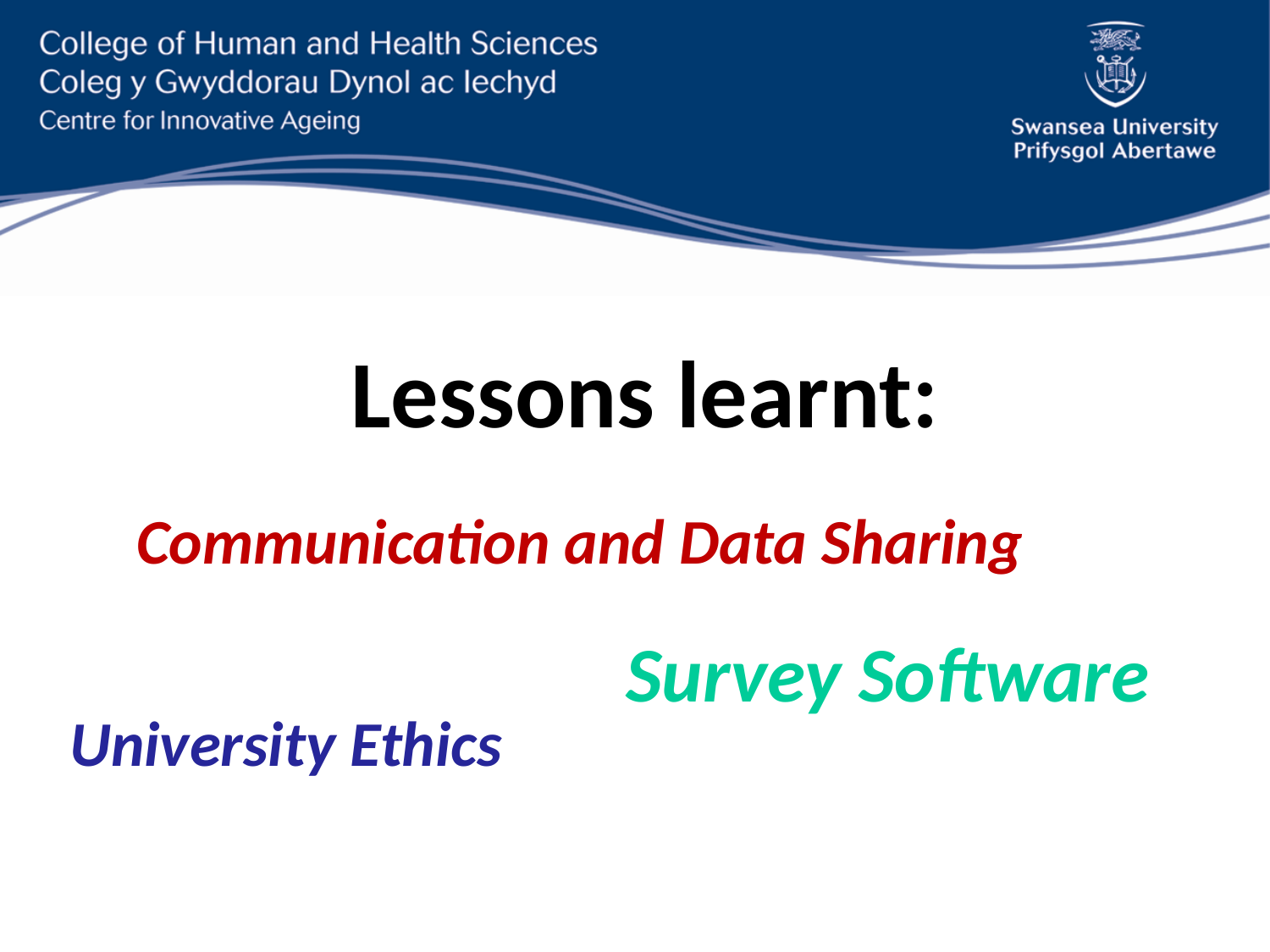

Lessons learnt:

Communication and Data Sharing

Survey Software

University Ethics